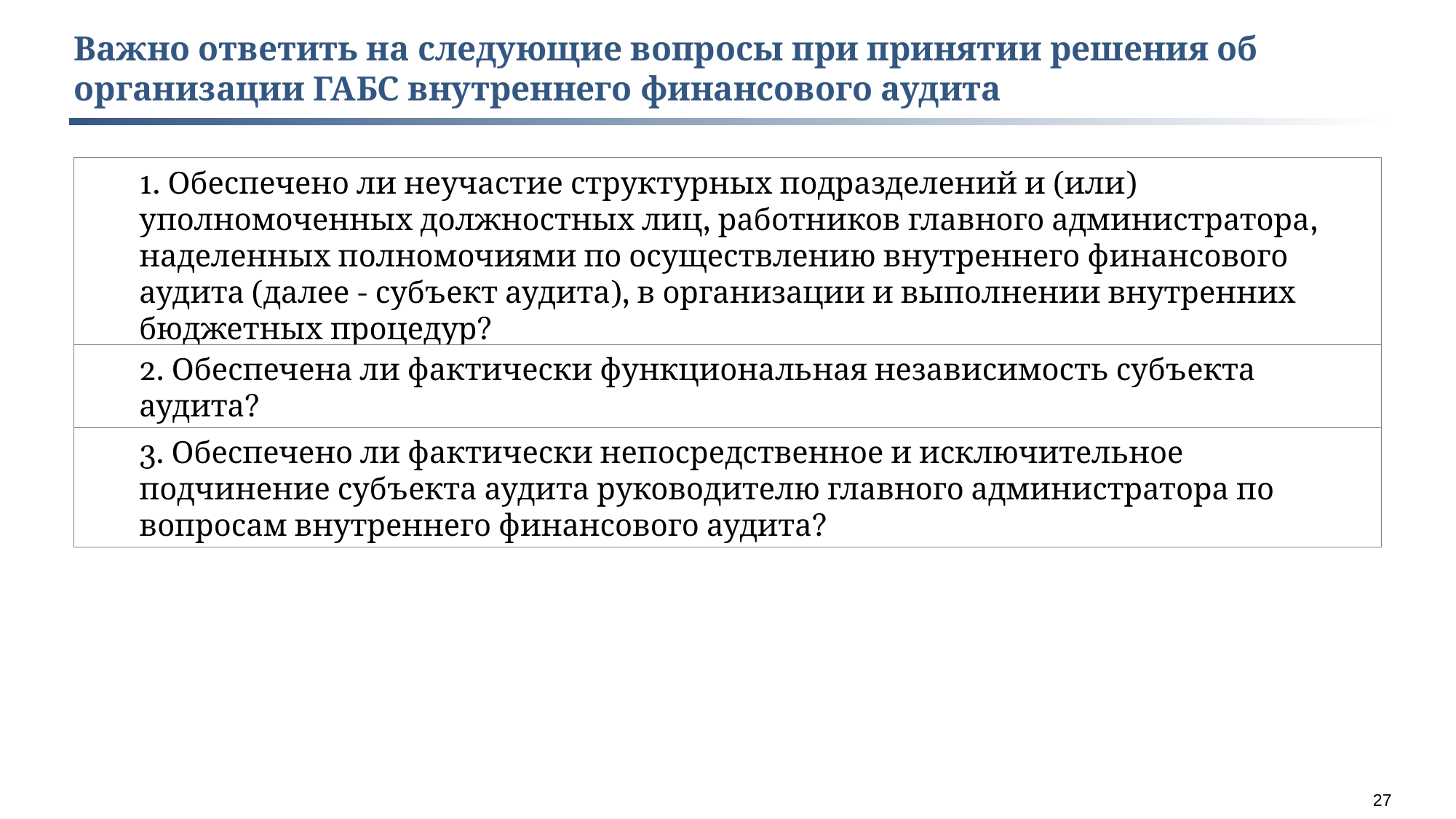

Важно ответить на следующие вопросы при принятии решения об  организации ГАБС внутреннего финансового аудита
1. Обеспечено ли неучастие структурных подразделений и (или) уполномоченных должностных лиц, работников главного администратора, наделенных полномочиями по осуществлению внутреннего финансового аудита (далее - субъект аудита), в организации и выполнении внутренних бюджетных процедур?
2. Обеспечена ли фактически функциональная независимость субъекта аудита?
3. Обеспечено ли фактически непосредственное и исключительное подчинение субъекта аудита руководителю главного администратора по вопросам внутреннего финансового аудита?